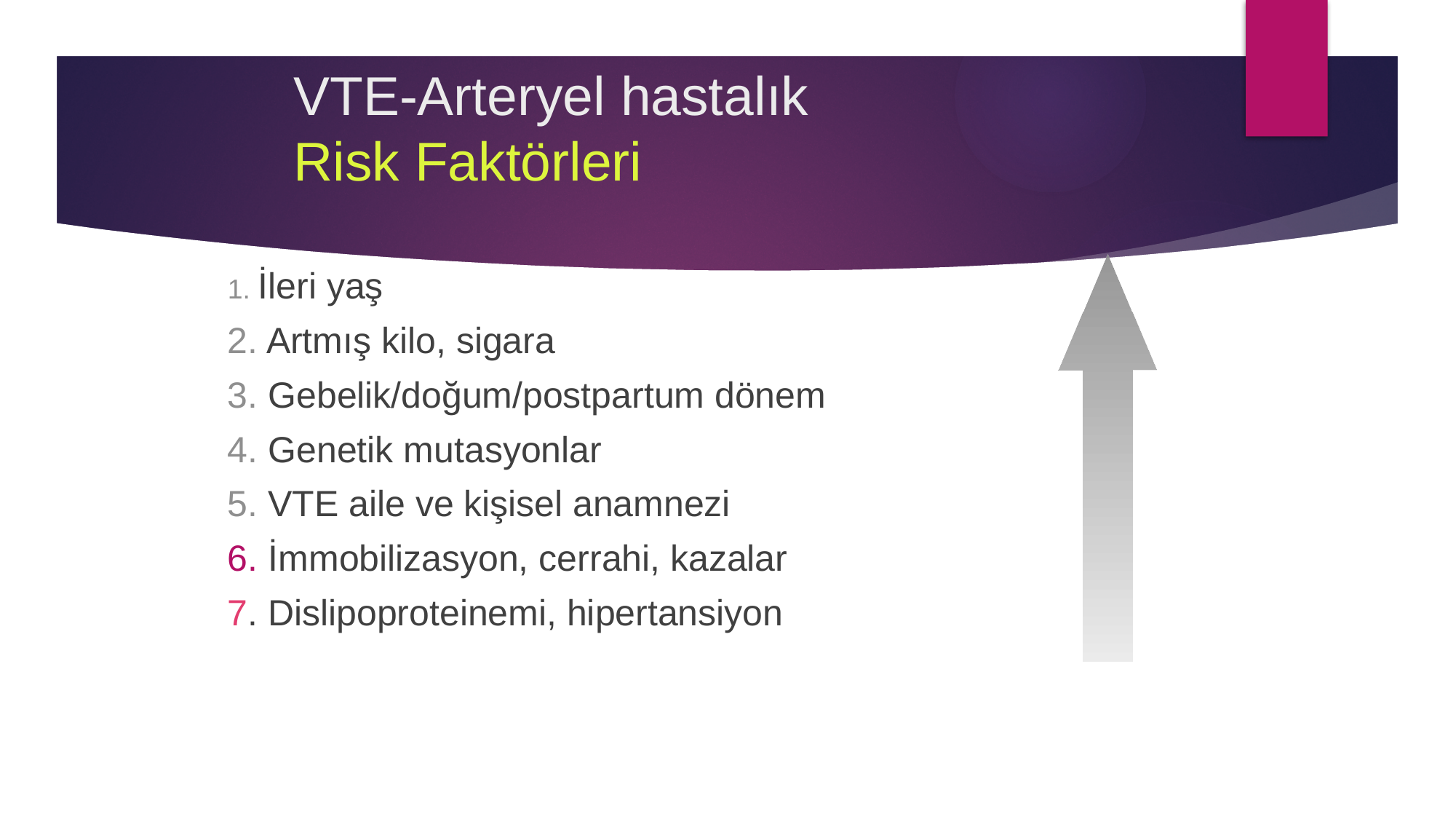

# VTE-Arteryel hastalık Risk Faktörleri

1. İleri yaş
2. Artmış kilo, sigara
3. Gebelik/doğum/postpartum dönem
4. Genetik mutasyonlar
5. VTE aile ve kişisel anamnezi
6. İmmobilizasyon, cerrahi, kazalar
7. Dislipoproteinemi, hipertansiyon